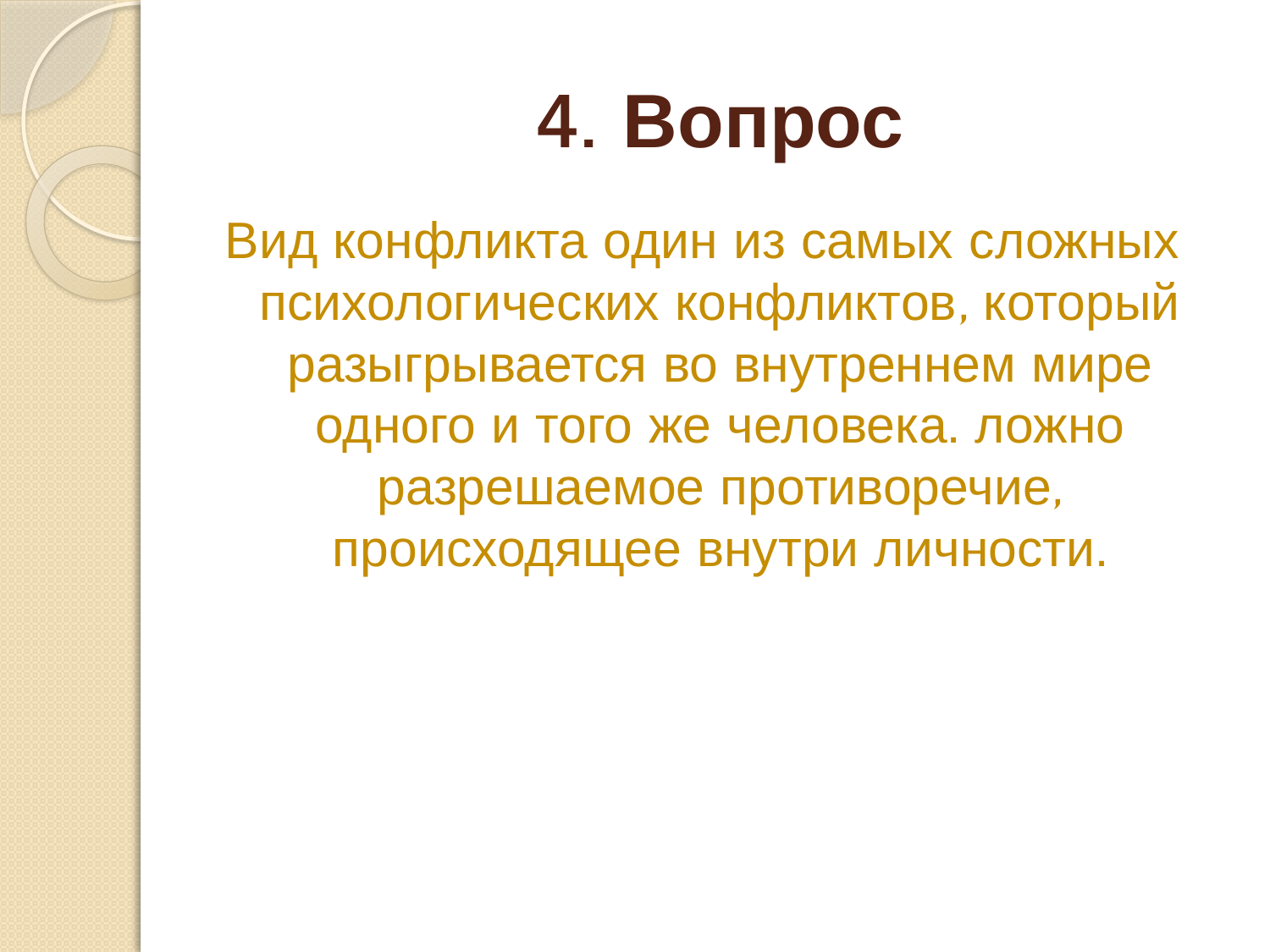

# 4. Вопрос
Вид конфликта один из самых сложных психологических конфликтов, который разыгрывается во внутреннем мире одного и того же человека. ложно разрешаемое противоречие, происходящее внутри личности.